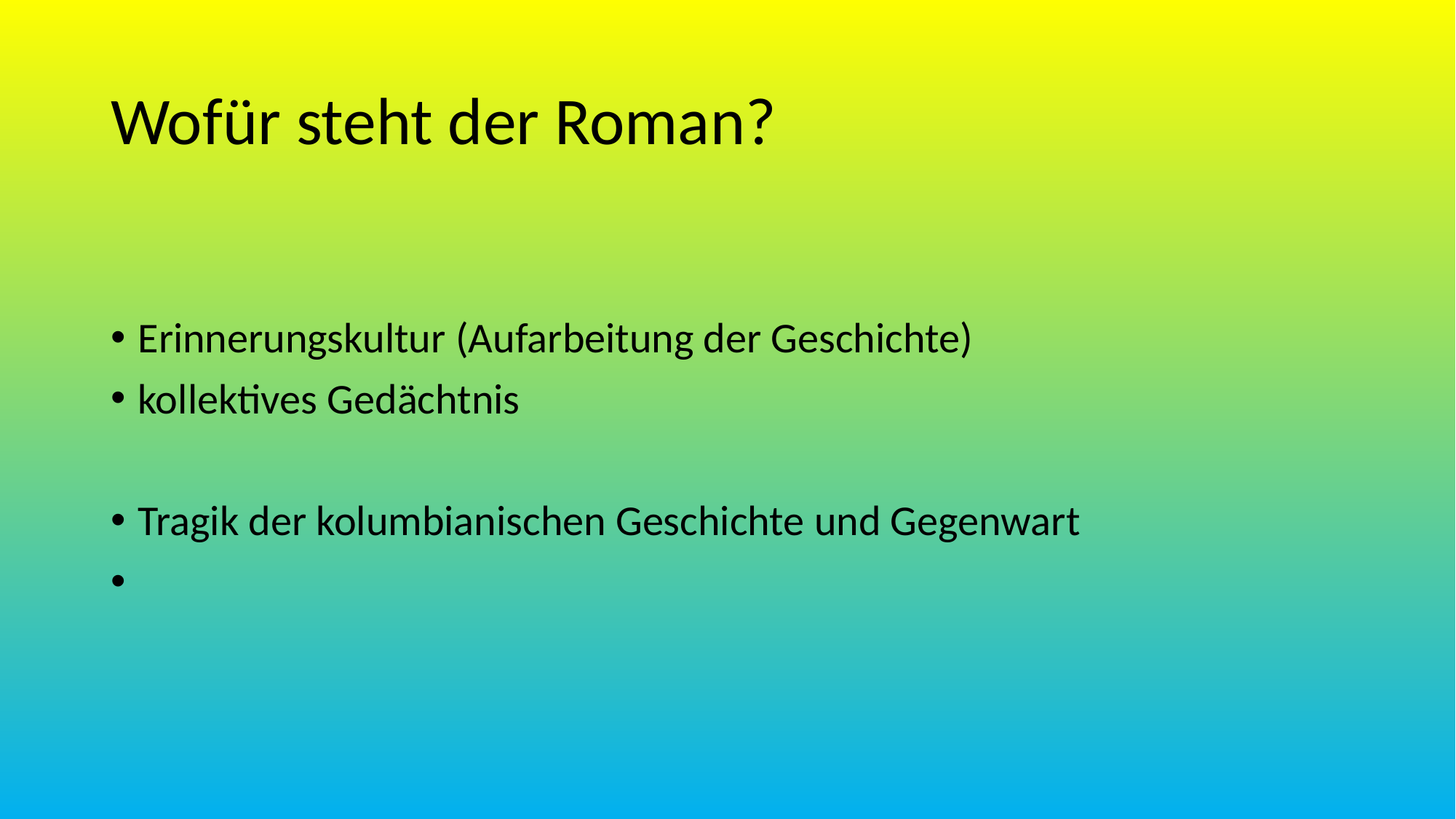

Wofür steht der Roman?

Erinnerungskultur (Aufarbeitung der Geschichte)
kollektives Gedächtnis

Tragik der kolumbianischen Geschichte und Gegenwart